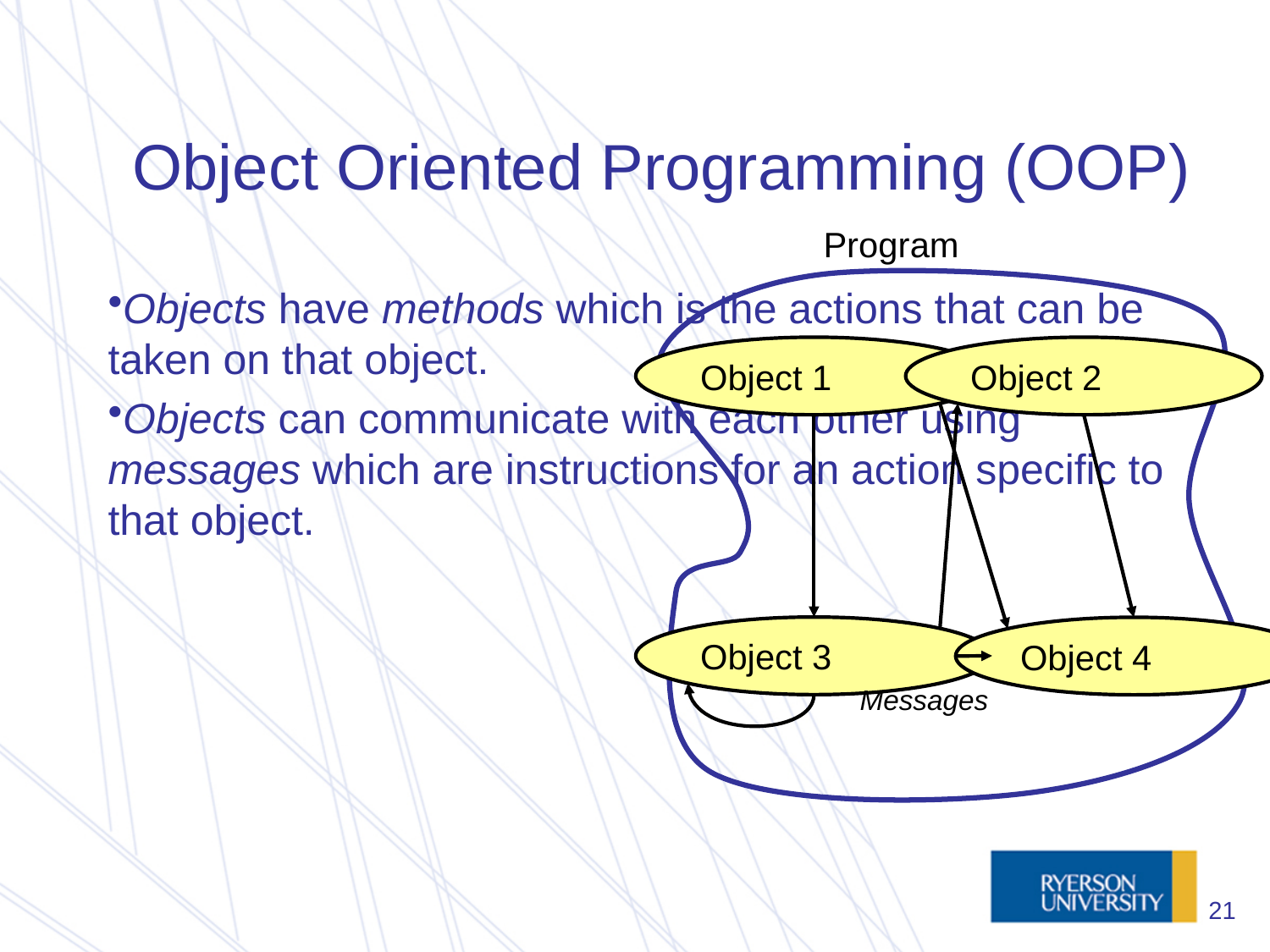

# Object Oriented Programming (OOP)
Program

Objects have methods which is the actions that can be taken on that object.
Objects can communicate with each other using messages which are instructions for an action specific to that object.
Object 1
Object 2
Object 3
Object 4
Messages
21